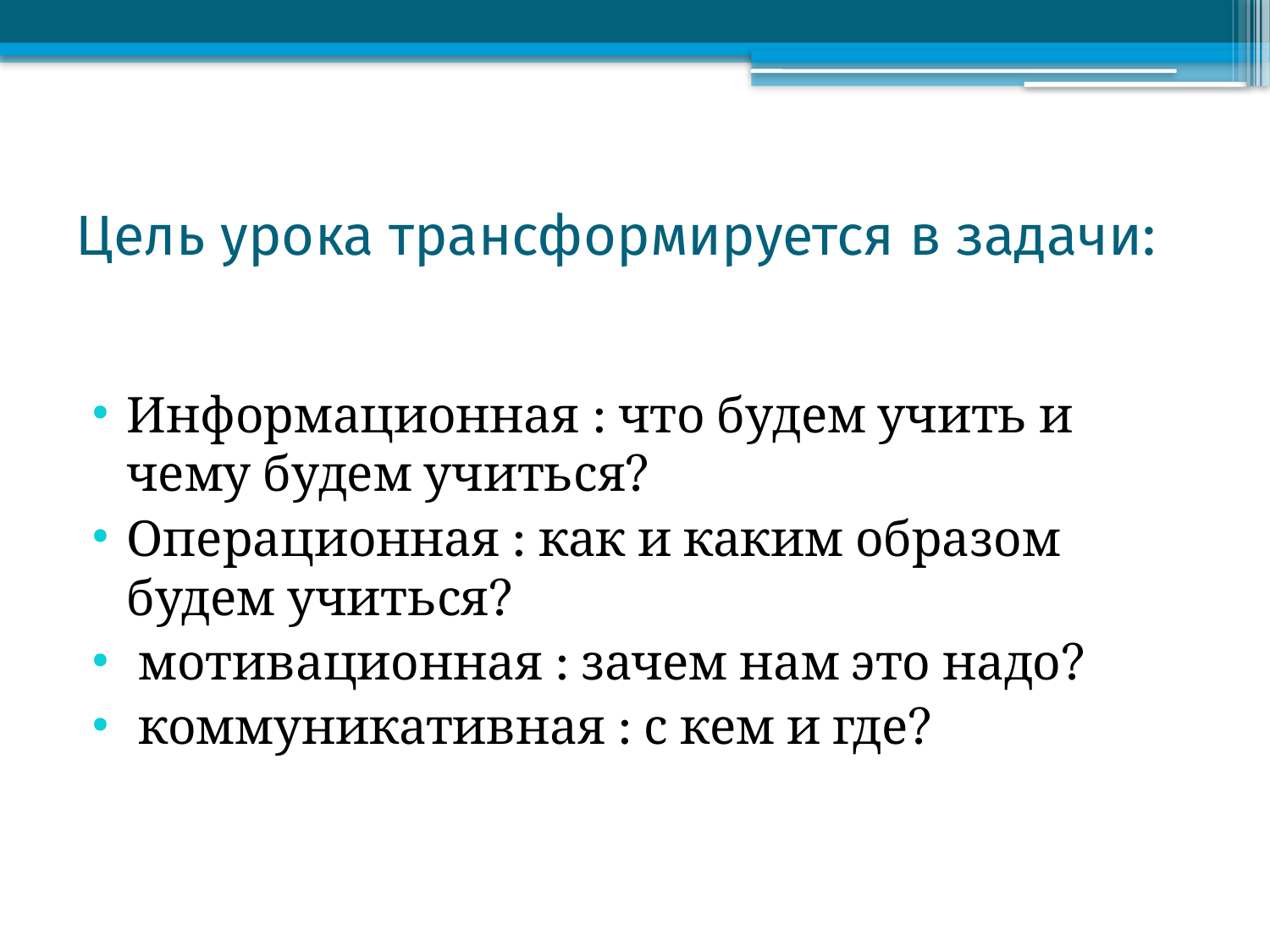

# Цель урока трансформируется в задачи:

Информационная : что будем учить и чему будем учиться?
Операционная : как и каким образом будем учиться?
 мотивационная : зачем нам это надо?
 коммуникативная : с кем и где?